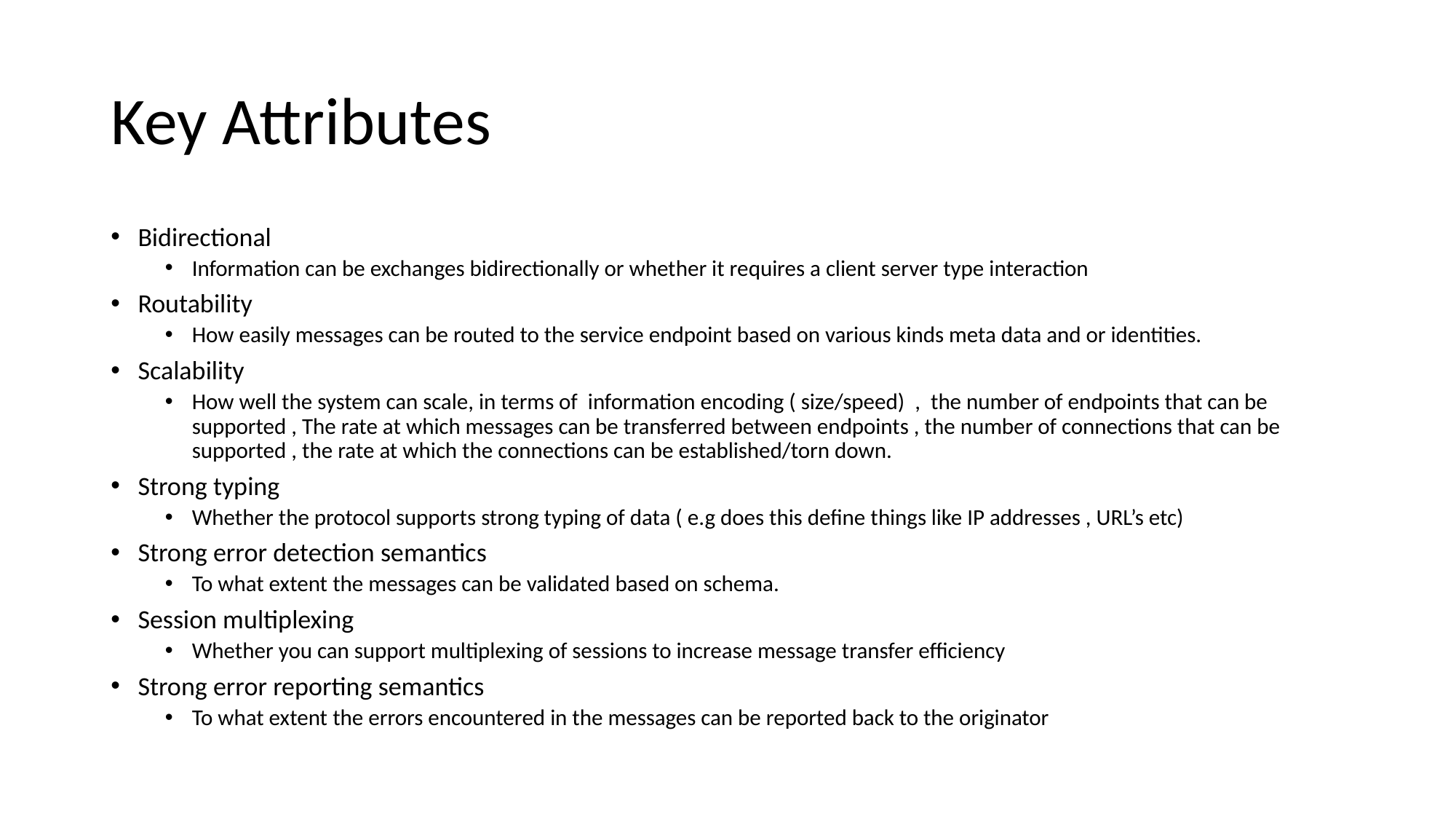

# Key Attributes
Bidirectional
Information can be exchanges bidirectionally or whether it requires a client server type interaction
Routability
How easily messages can be routed to the service endpoint based on various kinds meta data and or identities.
Scalability
How well the system can scale, in terms of  information encoding ( size/speed)  ,  the number of endpoints that can be supported , The rate at which messages can be transferred between endpoints , the number of connections that can be supported , the rate at which the connections can be established/torn down.
Strong typing
Whether the protocol supports strong typing of data ( e.g does this define things like IP addresses , URL’s etc)
Strong error detection semantics
To what extent the messages can be validated based on schema.
Session multiplexing
Whether you can support multiplexing of sessions to increase message transfer efficiency
Strong error reporting semantics
To what extent the errors encountered in the messages can be reported back to the originator